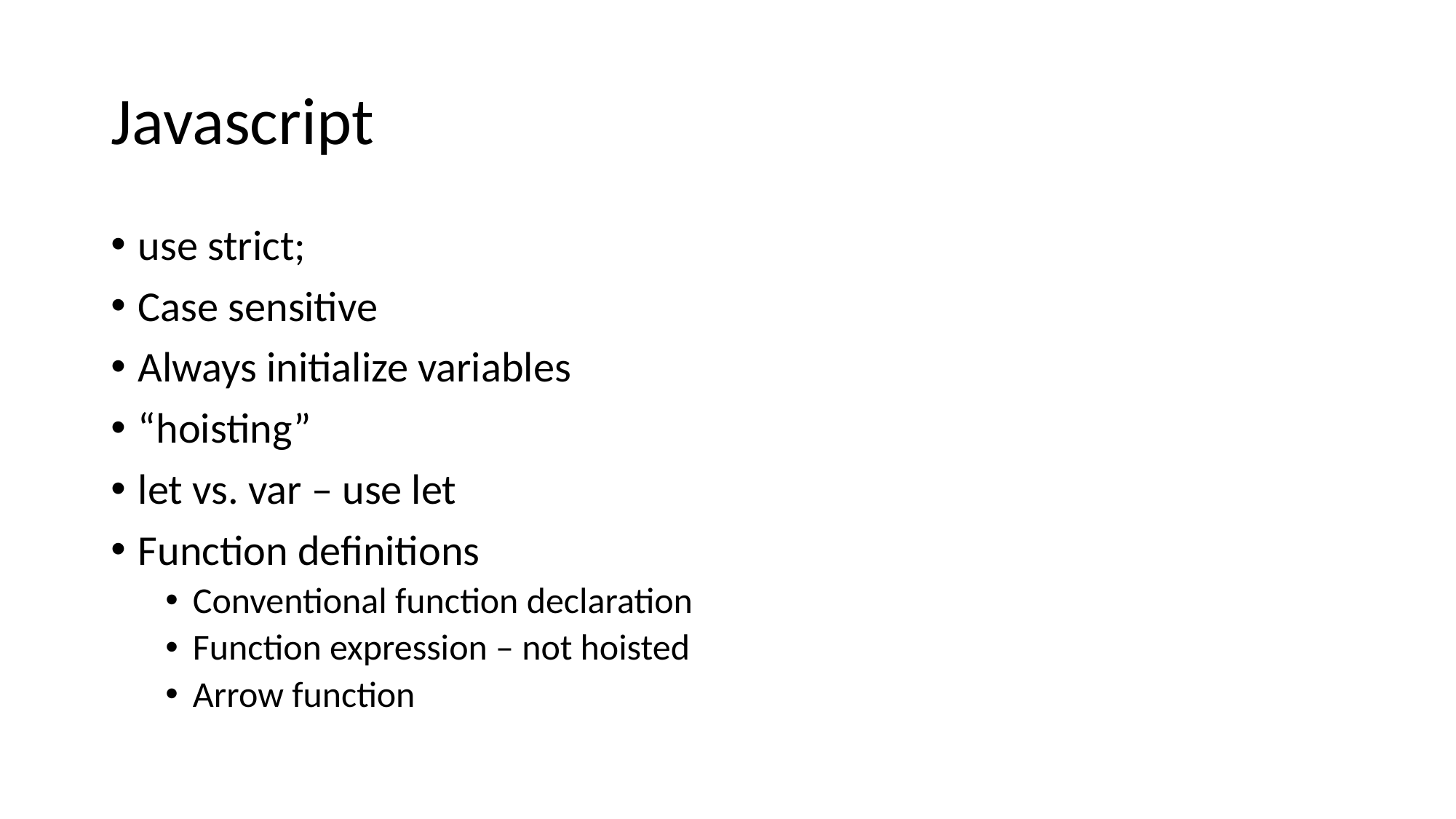

# Javascript
use strict;
Case sensitive
Always initialize variables
“hoisting”
let vs. var – use let
Function definitions
Conventional function declaration
Function expression – not hoisted
Arrow function